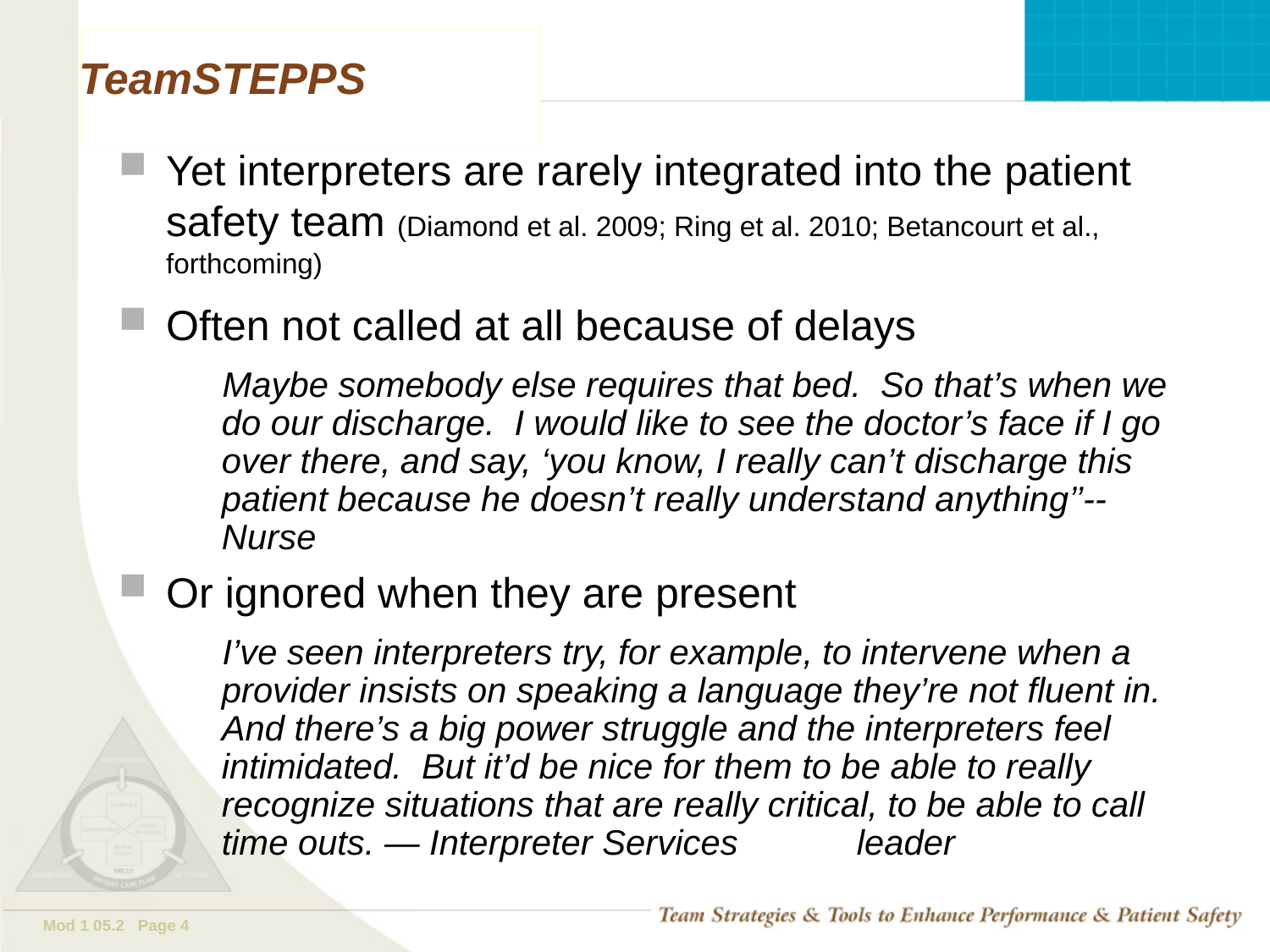

Yet interpreters are rarely integrated into the patient safety team (Diamond et al. 2009; Ring et al. 2010; Betancourt et al., forthcoming)
Often not called at all because of delays
Maybe somebody else requires that bed.  So that’s when we do our discharge.  I would like to see the doctor’s face if I go over there, and say, ‘you know, I really can’t discharge this patient because he doesn’t really understand anything’’--Nurse
Or ignored when they are present
I’ve seen interpreters try, for example, to intervene when a provider insists on speaking a language they’re not fluent in.  And there’s a big power struggle and the interpreters feel intimidated.  But it’d be nice for them to be able to really recognize situations that are really critical, to be able to call time outs. — Interpreter Services 	leader